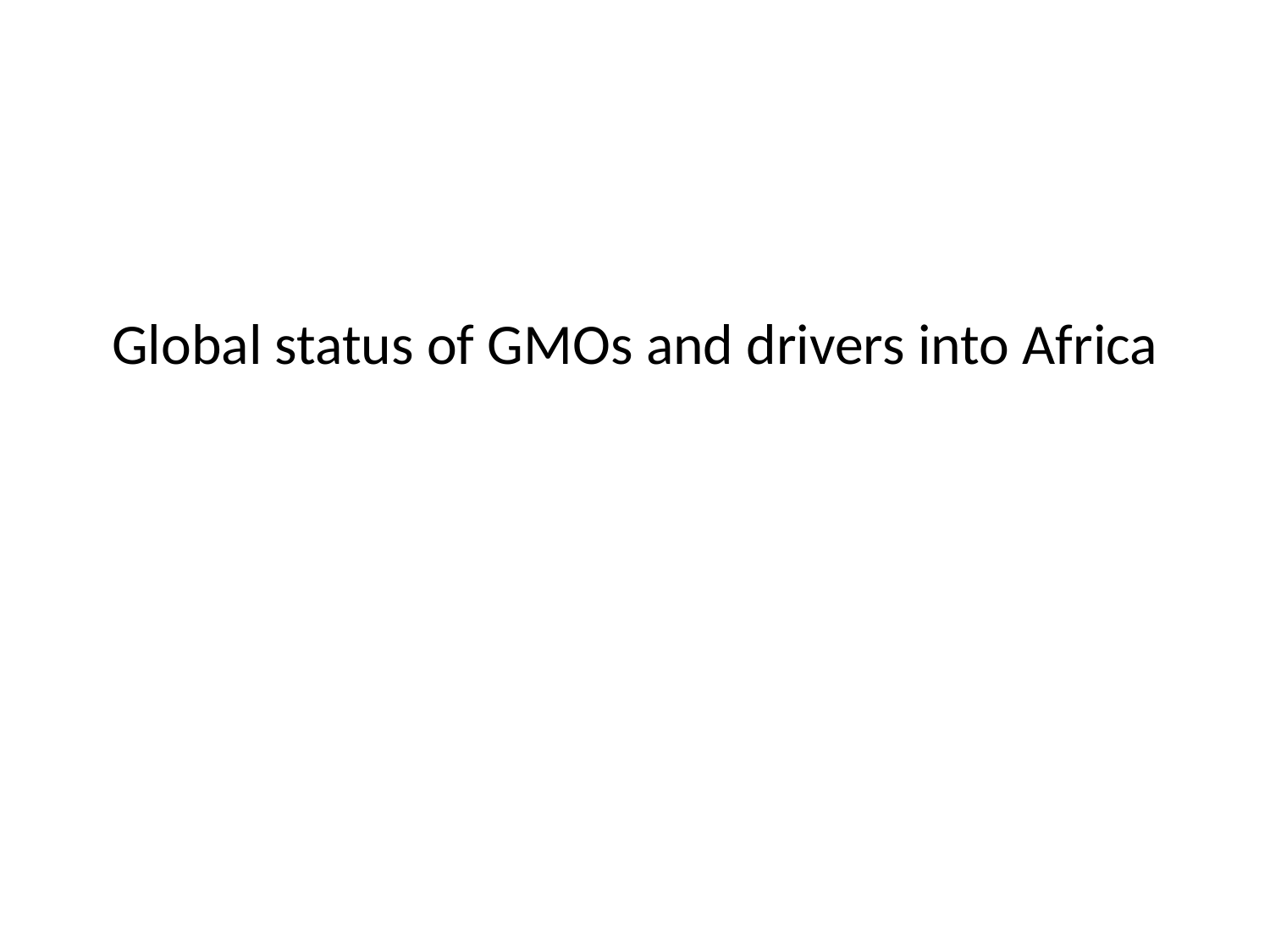

# Global status of GMOs and drivers into Africa